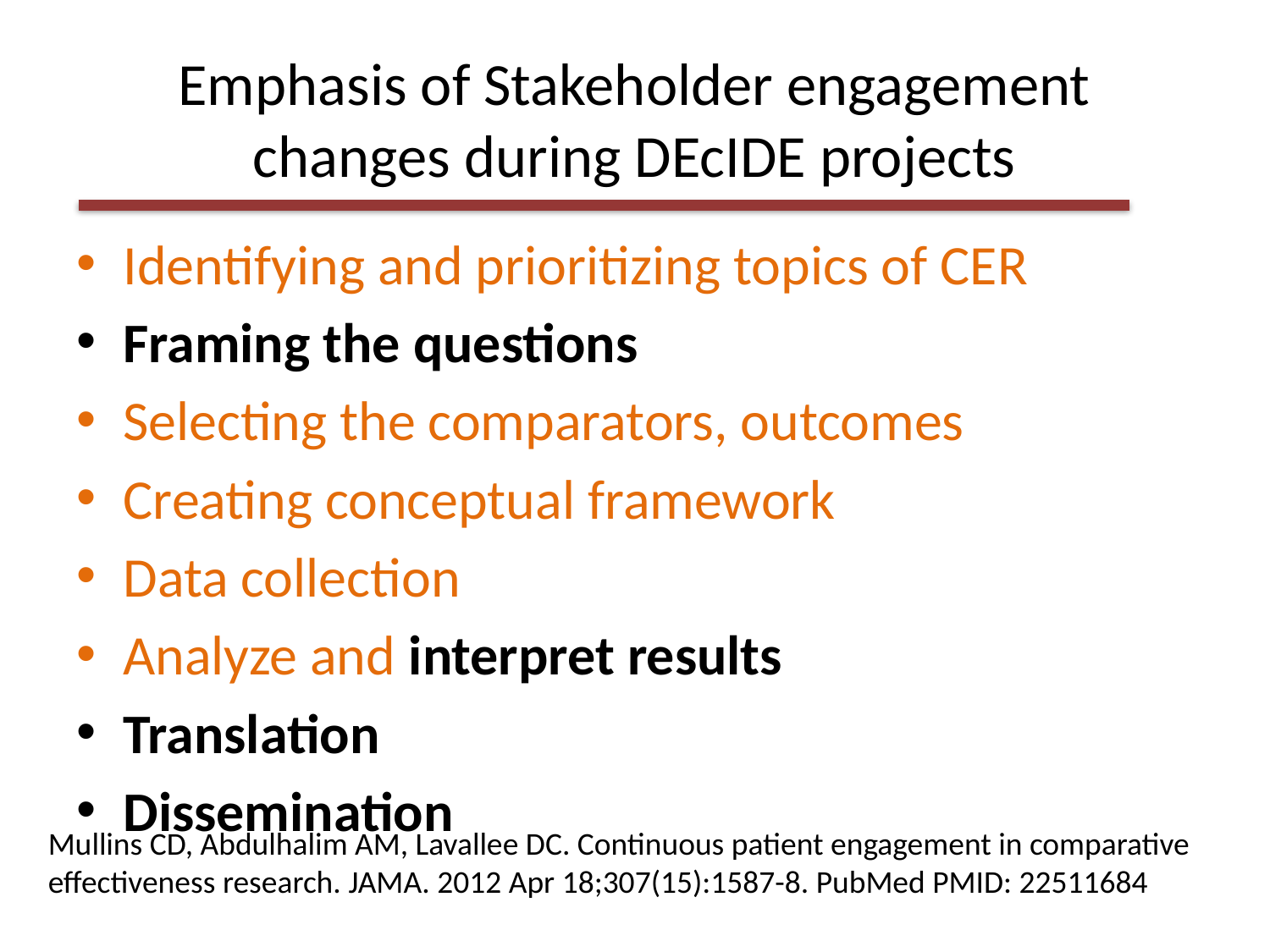

# Emphasis of Stakeholder engagement changes during DEcIDE projects
Identifying and prioritizing topics of CER
Framing the questions
Selecting the comparators, outcomes
Creating conceptual framework
Data collection
Analyze and interpret results
Translation
Dissemination
Mullins CD, Abdulhalim AM, Lavallee DC. Continuous patient engagement in comparative effectiveness research. JAMA. 2012 Apr 18;307(15):1587-8. PubMed PMID: 22511684